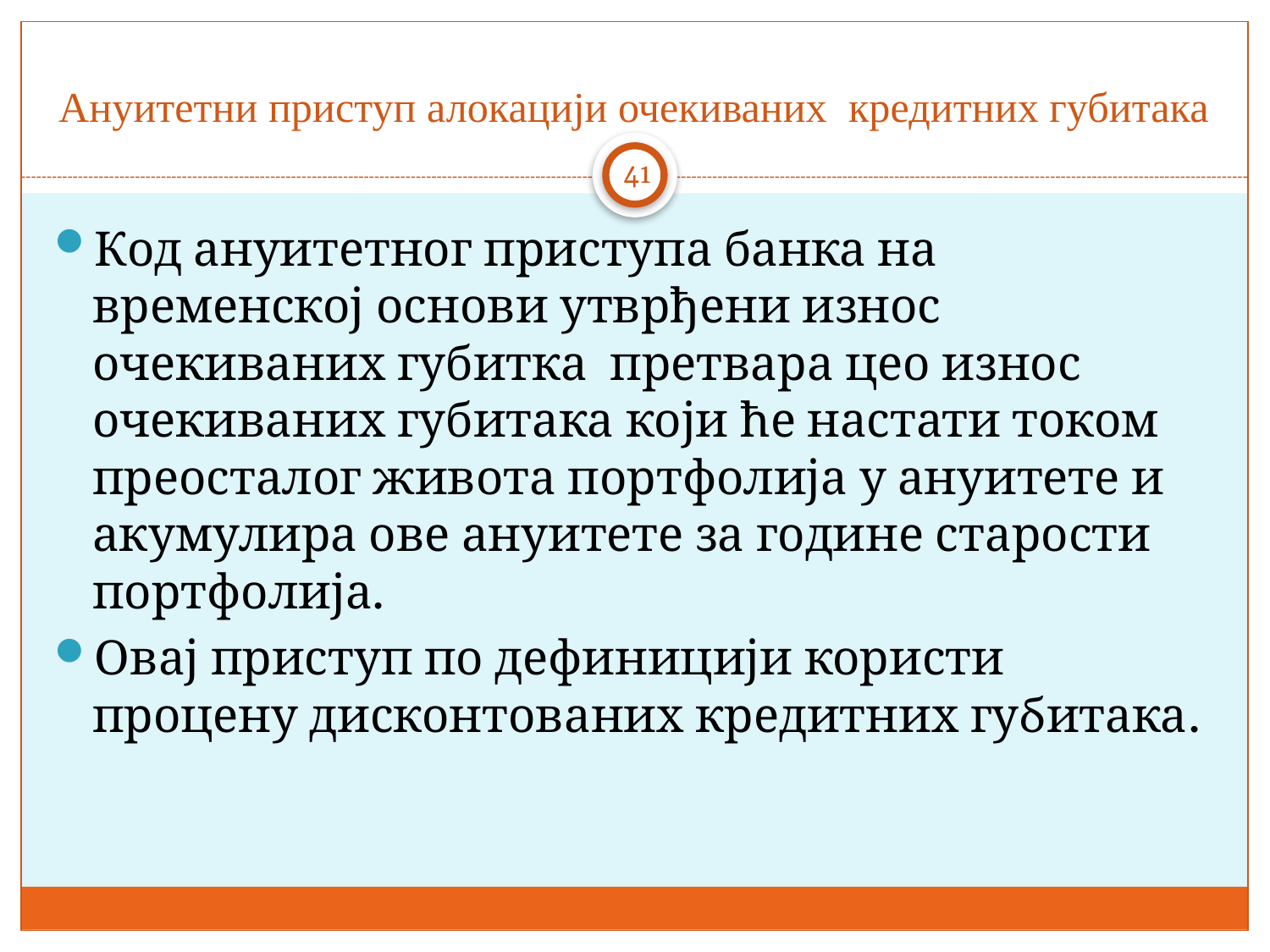

# Ануитетни приступ алокацији очекиваних  кредитних губитака
41
Код ануитетног приступа банка на временској основи утврђени износ очекиваних губитка  претвара цео износ очекиваних губитака који ће настати током преосталог живота портфолија у ануитете и акумулира ове ануитете за године старости портфолија.
Овај приступ по дефиницији користи процену дисконтованих кредитних губитака.